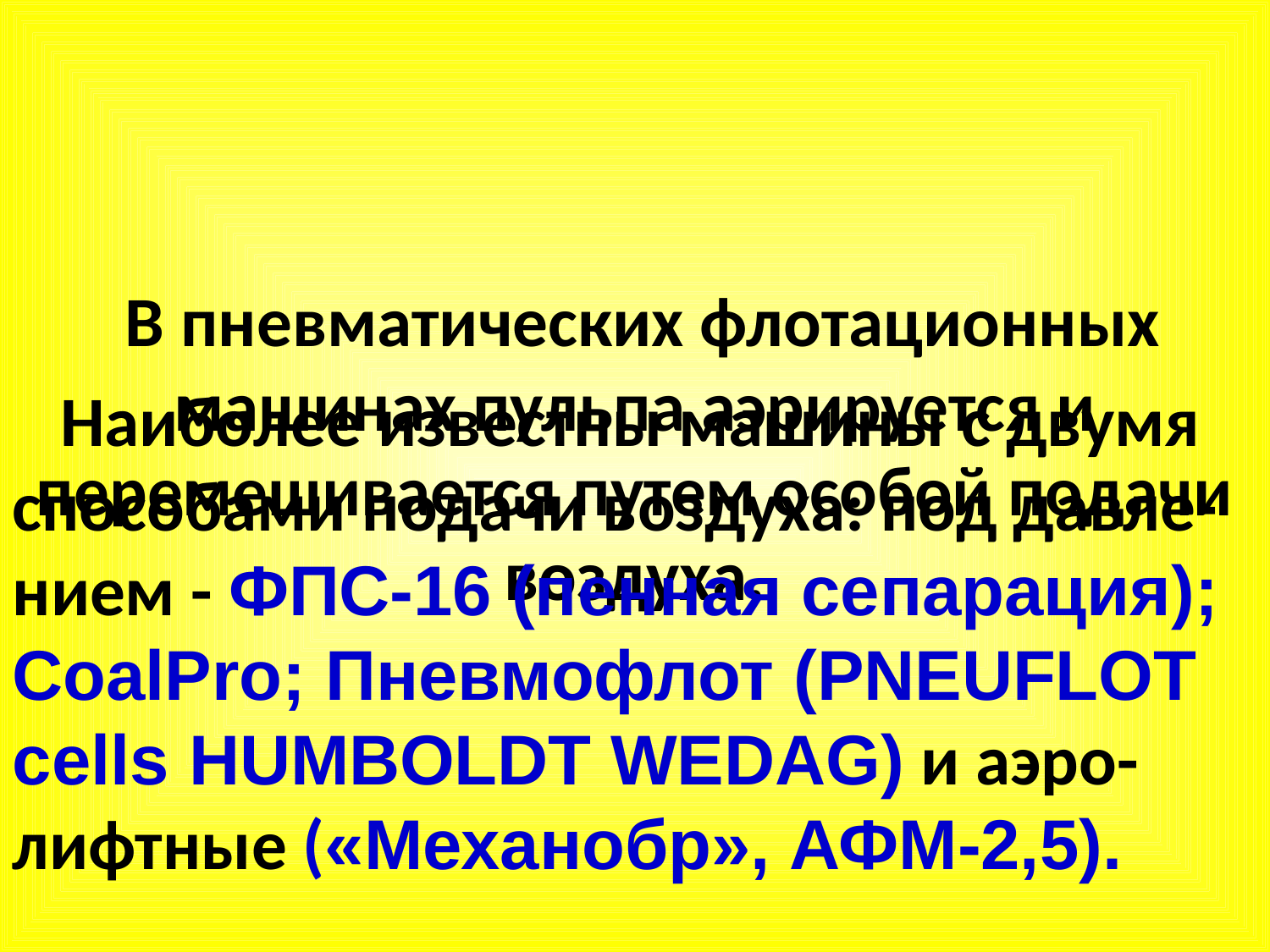

В пневматических флотационных машинах пульпа аэрируется и перемешивается путем особой подачи воздуха.
   Наиболее известны машины с двумя способами подачи воздуха: под давле-нием - ФПС-16 (пенная сепарация); CoalPro; Пневмофлот (PNEUFLOT cells HUMBOLDT WEDAG) и аэро-лифтные («Механобр», АФМ-2,5).